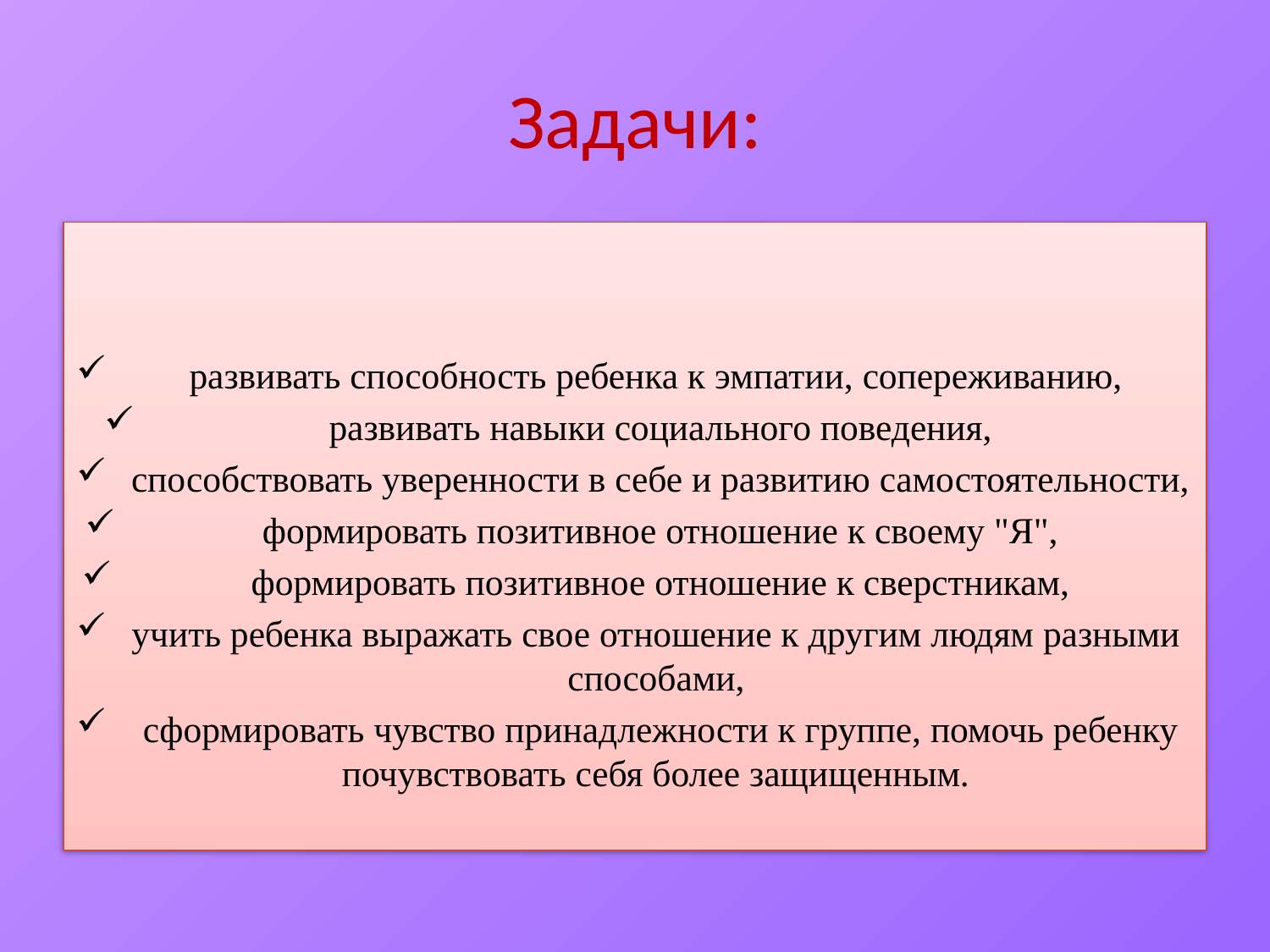

# Задачи:

развивать способность ребенка к эмпатии, сопереживанию,
 развивать навыки социального поведения,
 способствовать уверенности в себе и развитию самостоятельности,
 формировать позитивное отношение к своему "Я",
 формировать позитивное отношение к сверстникам,
учить ребенка выражать свое отношение к другим людям разными способами,
 сформировать чувство принадлежности к группе, помочь ребенку почувствовать себя более защищенным.